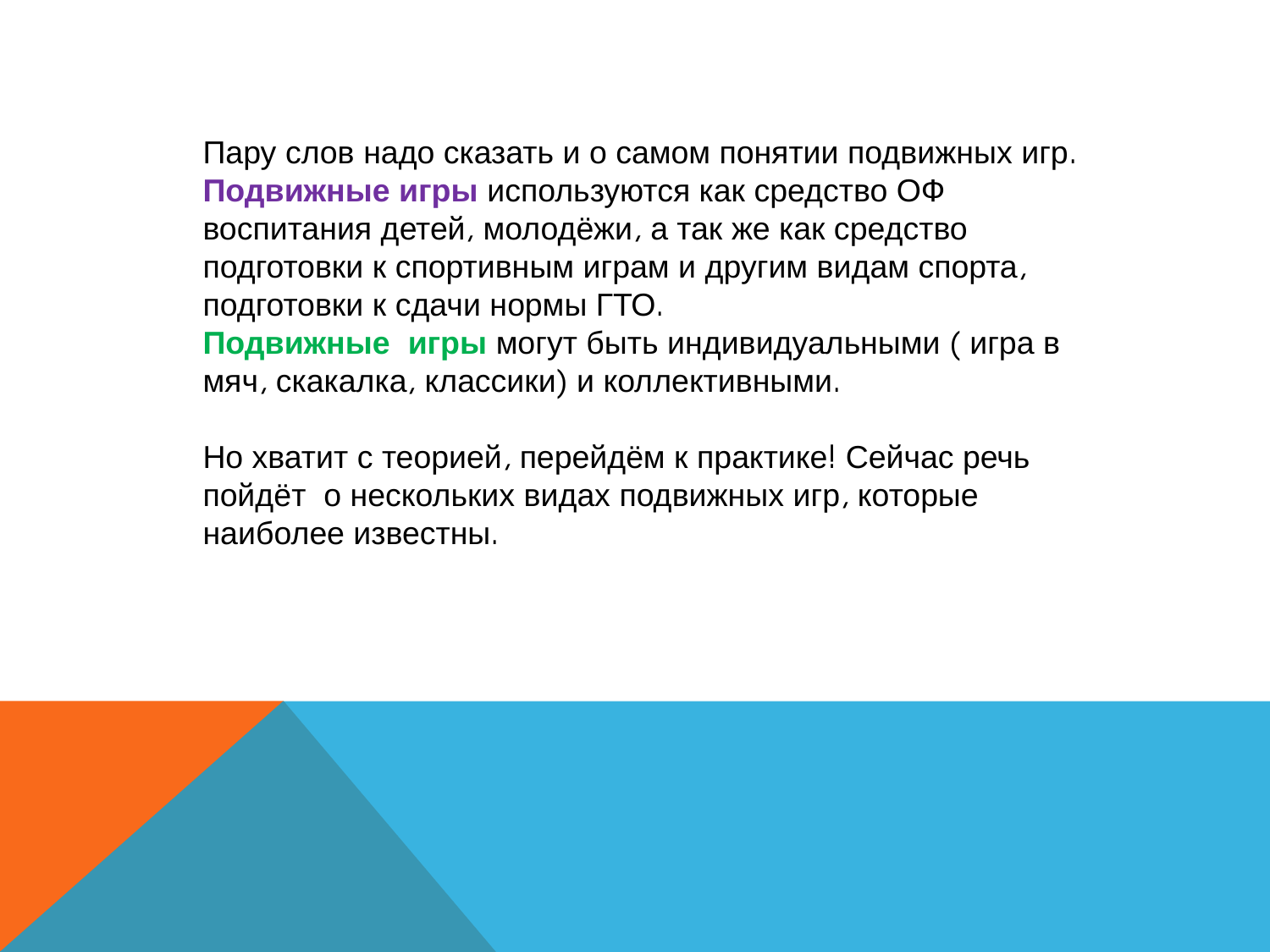

Пару слов надо сказать и о самом понятии подвижных игр.
Подвижные игры используются как средство ОФ воспитания детей, молодёжи, а так же как средство подготовки к спортивным играм и другим видам спорта, подготовки к сдачи нормы ГТО.
Подвижные  игры могут быть индивидуальными ( игра в мяч, скакалка, классики) и коллективными.

Но хватит с теорией, перейдём к практике! Сейчас речь пойдёт  о нескольких видах подвижных игр, которые наиболее известны.